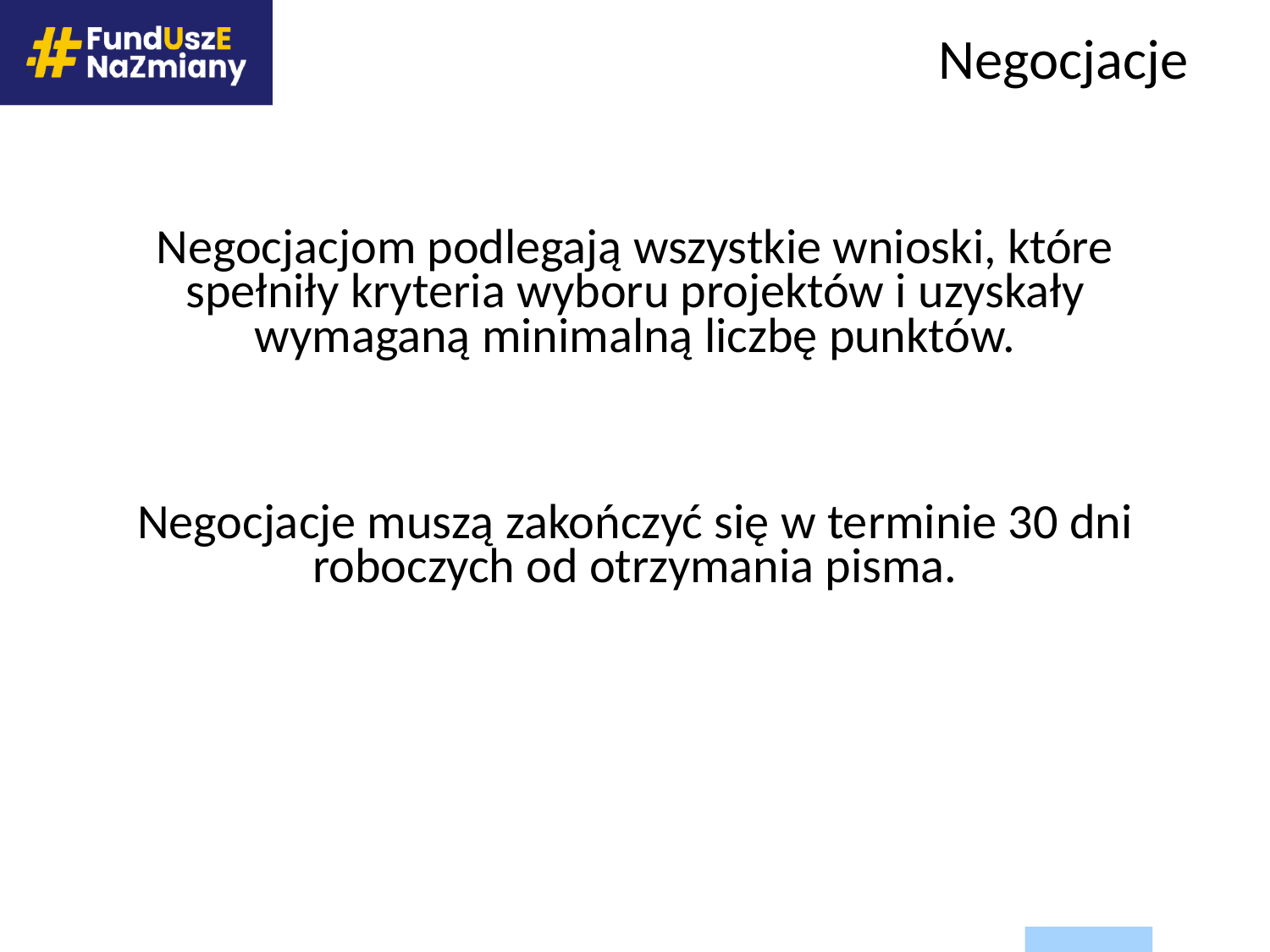

# Negocjacje
Negocjacjom podlegają wszystkie wnioski, które spełniły kryteria wyboru projektów i uzyskały wymaganą minimalną liczbę punktów.

Negocjacje muszą zakończyć się w terminie 30 dni roboczych od otrzymania pisma.